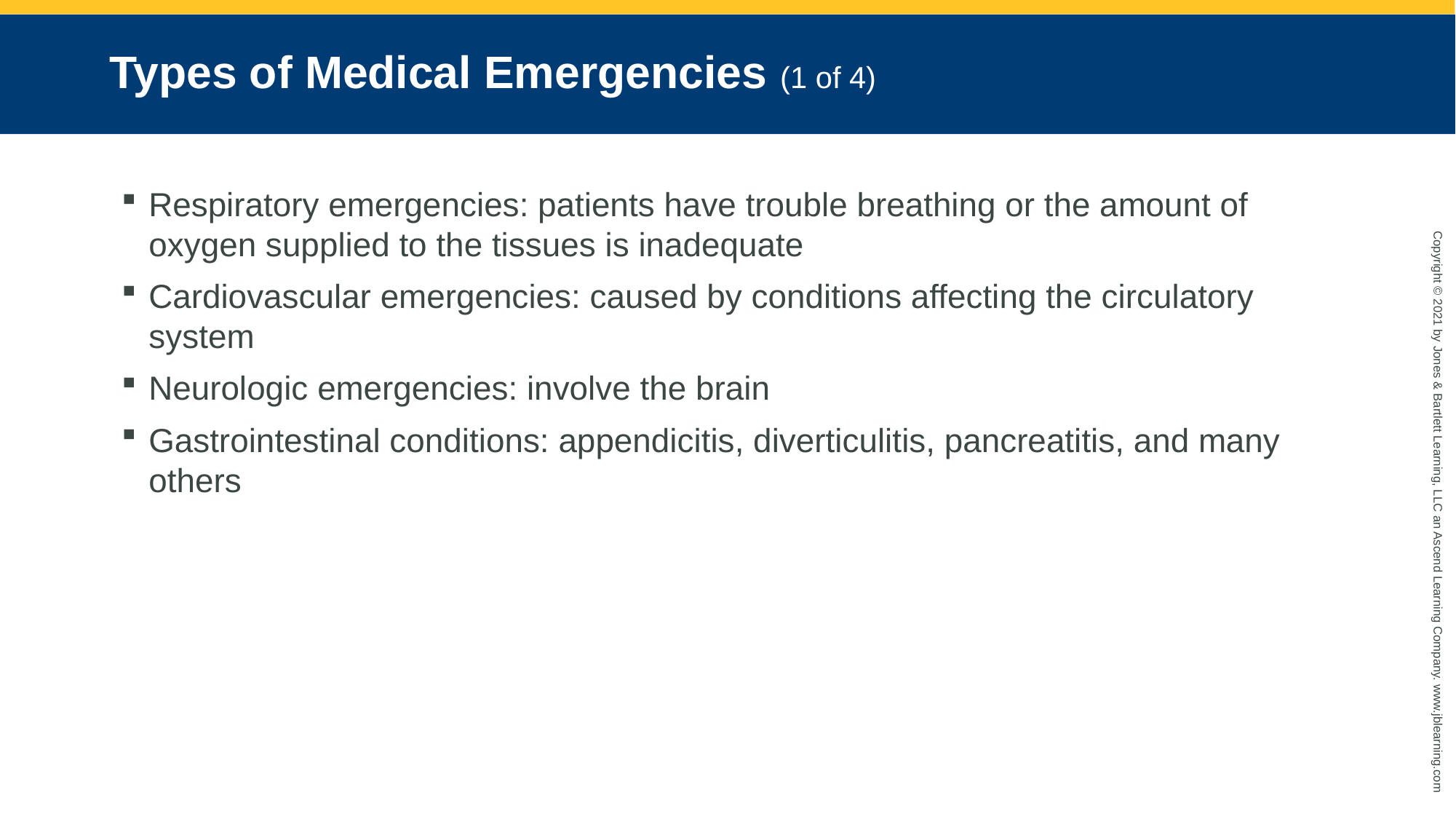

# Types of Medical Emergencies (1 of 4)
Respiratory emergencies: patients have trouble breathing or the amount of oxygen supplied to the tissues is inadequate
Cardiovascular emergencies: caused by conditions affecting the circulatory system
Neurologic emergencies: involve the brain
Gastrointestinal conditions: appendicitis, diverticulitis, pancreatitis, and many others